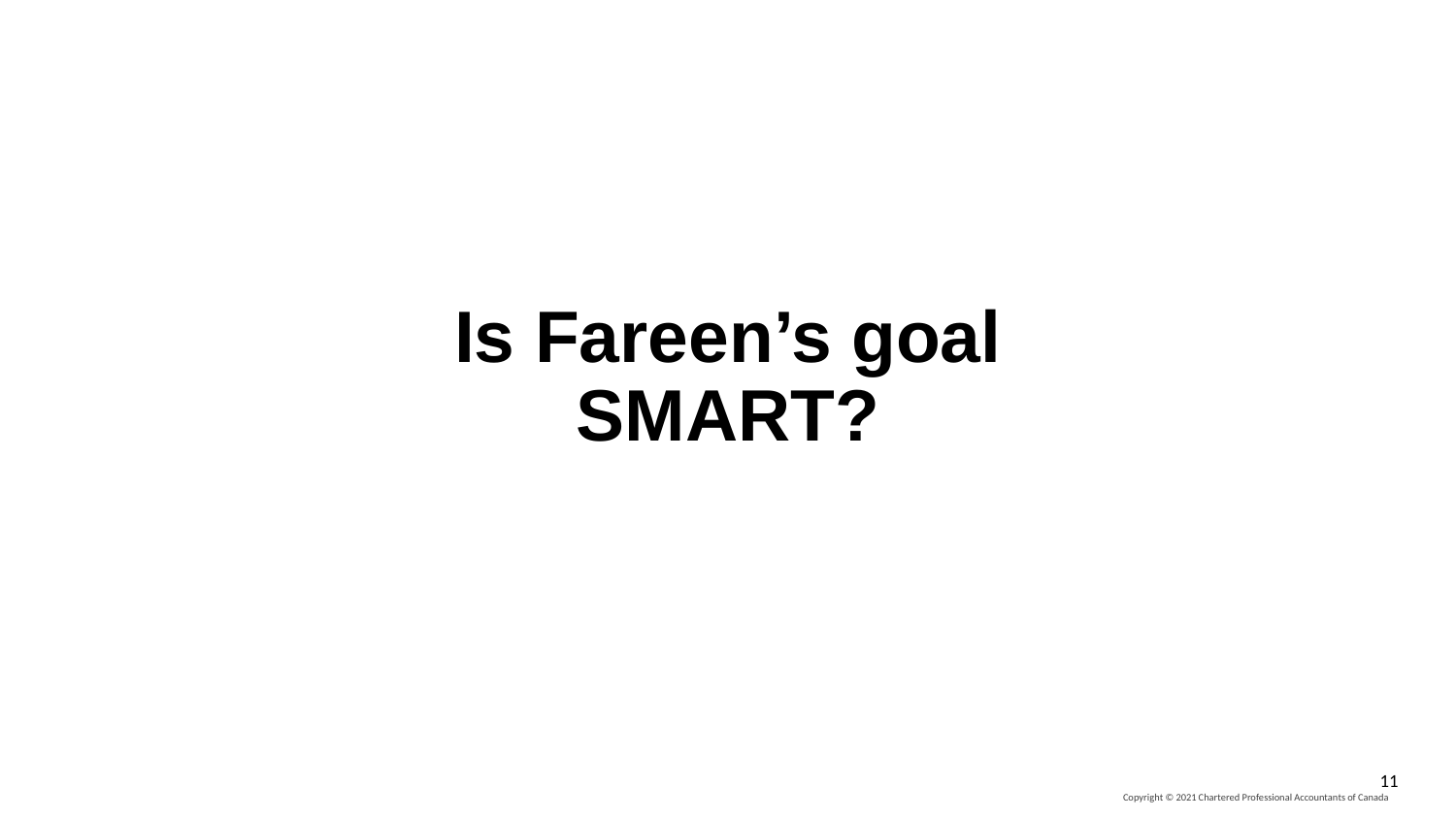

# Is Fareen’s goal SMART?
11
Copyright © 2021 Chartered Professional Accountants of Canada